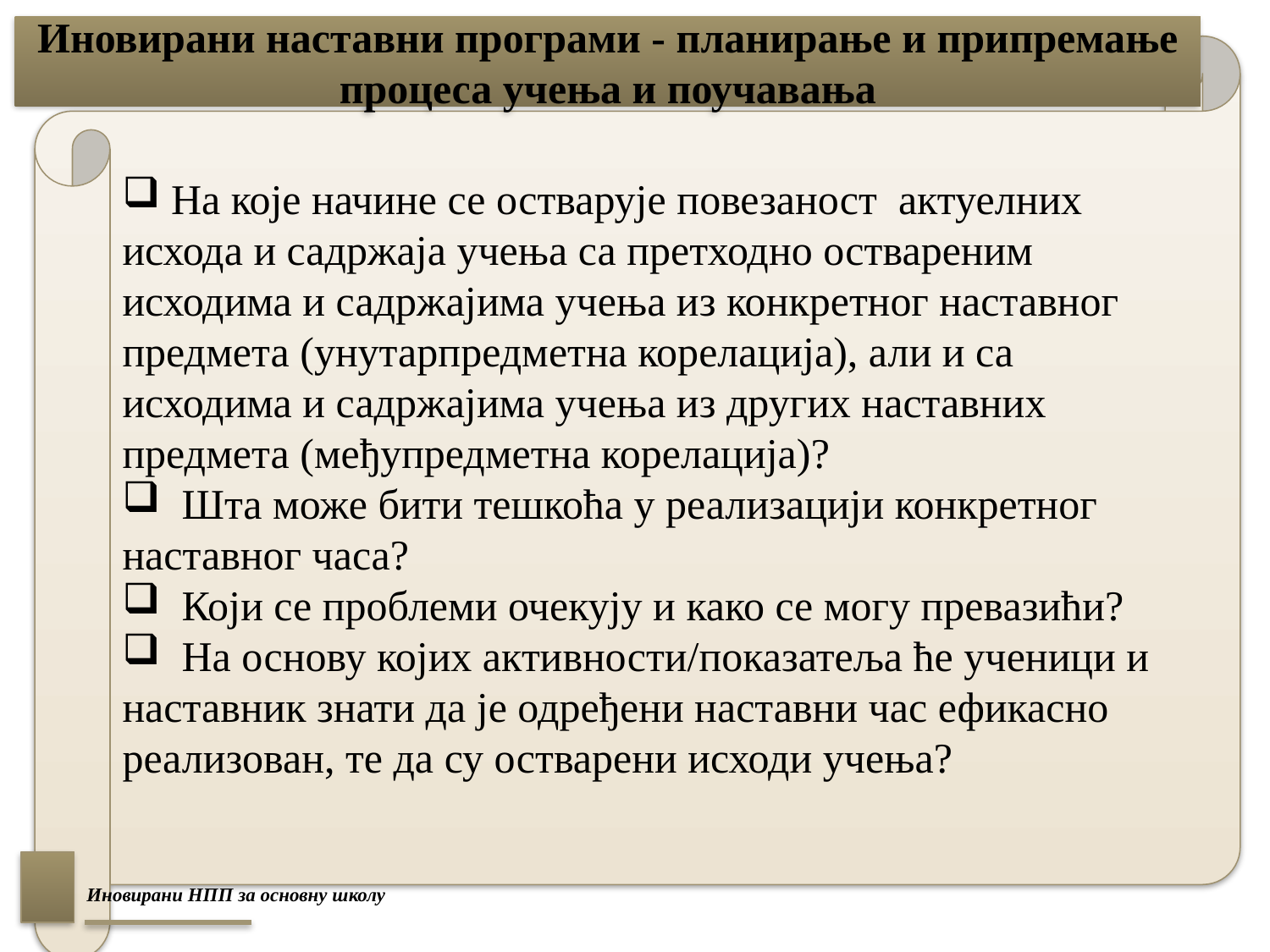

# Иновирани наставни програми - планирање и припремање процеса учења и поучавања
 На које начине се остварује повезаност  актуелних исхода и садржаја учења са претходно оствареним исходима и садржајима учења из конкретног наставног предмета (унутарпредметна корелација), али и са исходима и садржајима учења из других наставних предмета (међупредметна корелација)?
  Шта може бити тешкоћа у реализацији конкретног наставног часа?
  Који се проблеми очекују и како се могу превазићи?
  На основу којих активности/показатеља ће ученици и наставник знати да је одређени наставни час ефикасно реализован, те да су остварени исходи учења?

Иновирани НПП за основну школу